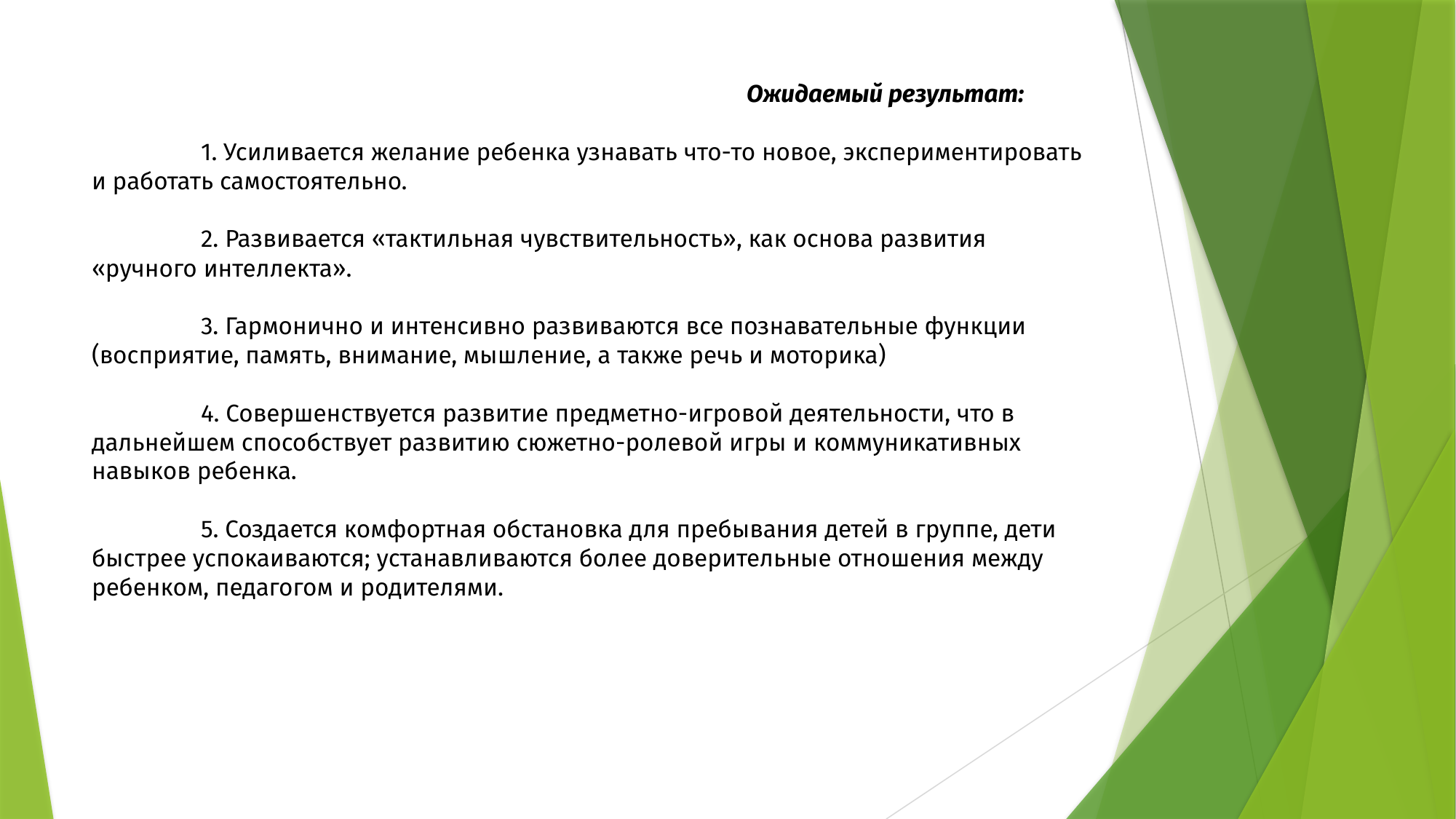

# Ожидаемый результат: 1. Усиливается желание ребенка узнавать что-то новое, экспериментировать и работать самостоятельно. 2. Развивается «тактильная чувствительность», как основа развития «ручного интеллекта». 3. Гармонично и интенсивно развиваются все познавательные функции (восприятие, память, внимание, мышление, а также речь и моторика) 4. Совершенствуется развитие предметно-игровой деятельности, что в дальнейшем способствует развитию сюжетно-ролевой игры и коммуникативных навыков ребенка. 5. Создается комфортная обстановка для пребывания детей в группе, дети быстрее успокаиваются; устанавливаются более доверительные отношения между ребенком, педагогом и родителями.